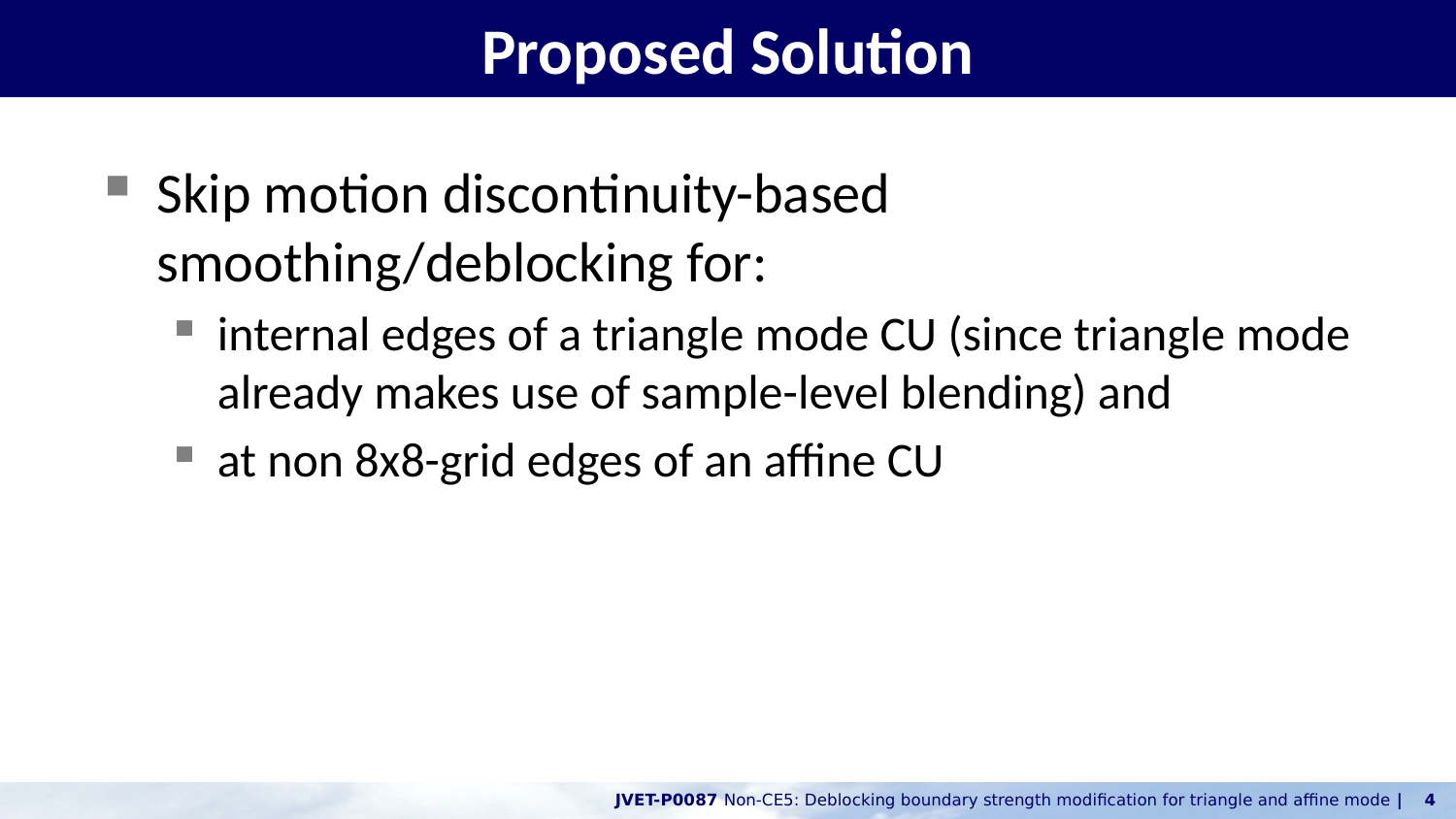

# Proposed Solution
Skip motion discontinuity-based smoothing/deblocking for:
internal edges of a triangle mode CU (since triangle mode already makes use of sample-level blending) and
at non 8x8-grid edges of an affine CU